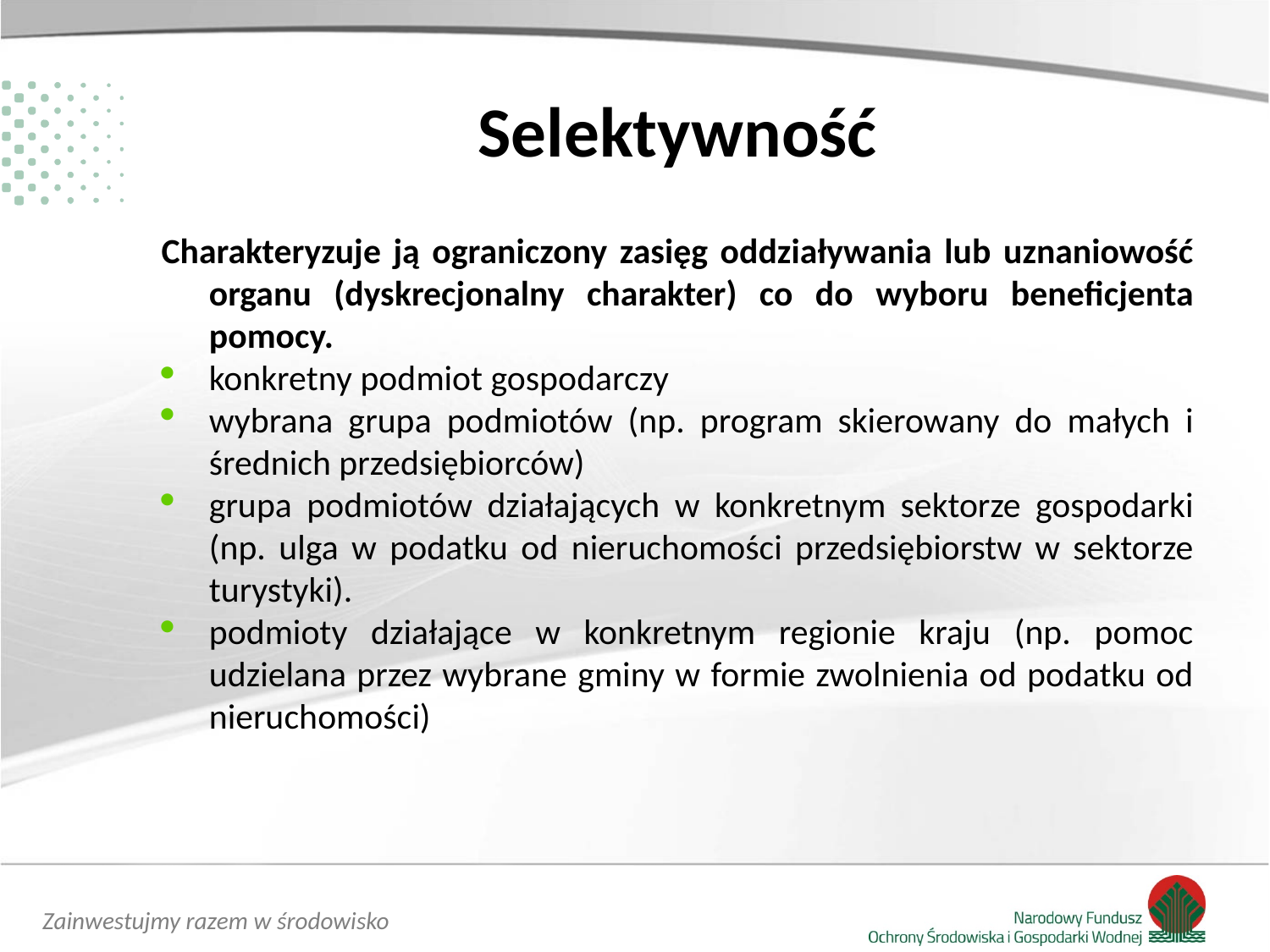

Selektywność
Charakteryzuje ją ograniczony zasięg oddziaływania lub uznaniowość organu (dyskrecjonalny charakter) co do wyboru beneficjenta pomocy.
konkretny podmiot gospodarczy
wybrana grupa podmiotów (np. program skierowany do małych i średnich przedsiębiorców)
grupa podmiotów działających w konkretnym sektorze gospodarki (np. ulga w podatku od nieruchomości przedsiębiorstw w sektorze turystyki).
podmioty działające w konkretnym regionie kraju (np. pomoc udzielana przez wybrane gminy w formie zwolnienia od podatku od nieruchomości)